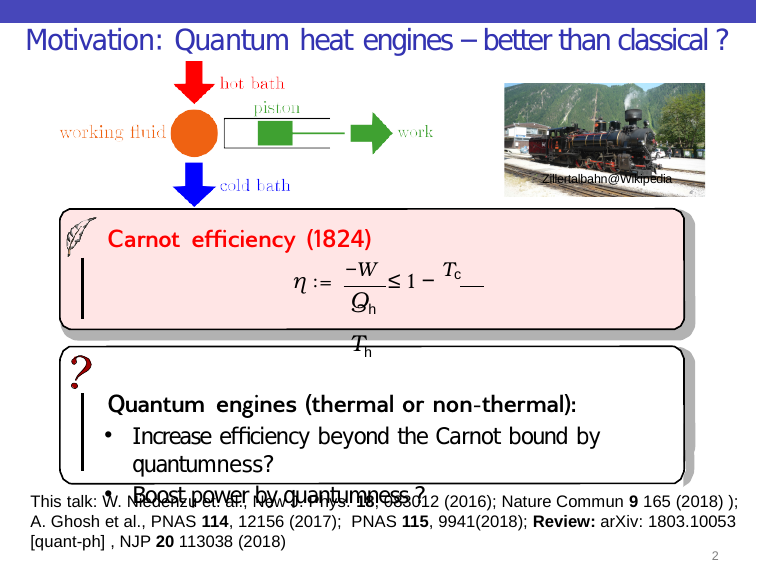

Motivation: Quantum heat engines – better than classical ?

Zillertalbahn@Wikipedia

Carnot efficiency (1824)
η :=  −W  ≤ 1 − Tc
Qh	Th

Quantum engines (thermal or non-thermal):
Increase efficiency beyond the Carnot bound by quantumness?
Boost power by quantumness ?

This talk: W. Niedenzu et. al., New J. Phys. 18, 083012 (2016); Nature Commun 9 165 (2018) );
A. Ghosh et al., PNAS 114, 12156 (2017);  PNAS 115, 9941(2018); Review: arXiv: 1803.10053 [quant-ph] , NJP 20 113038 (2018)
2